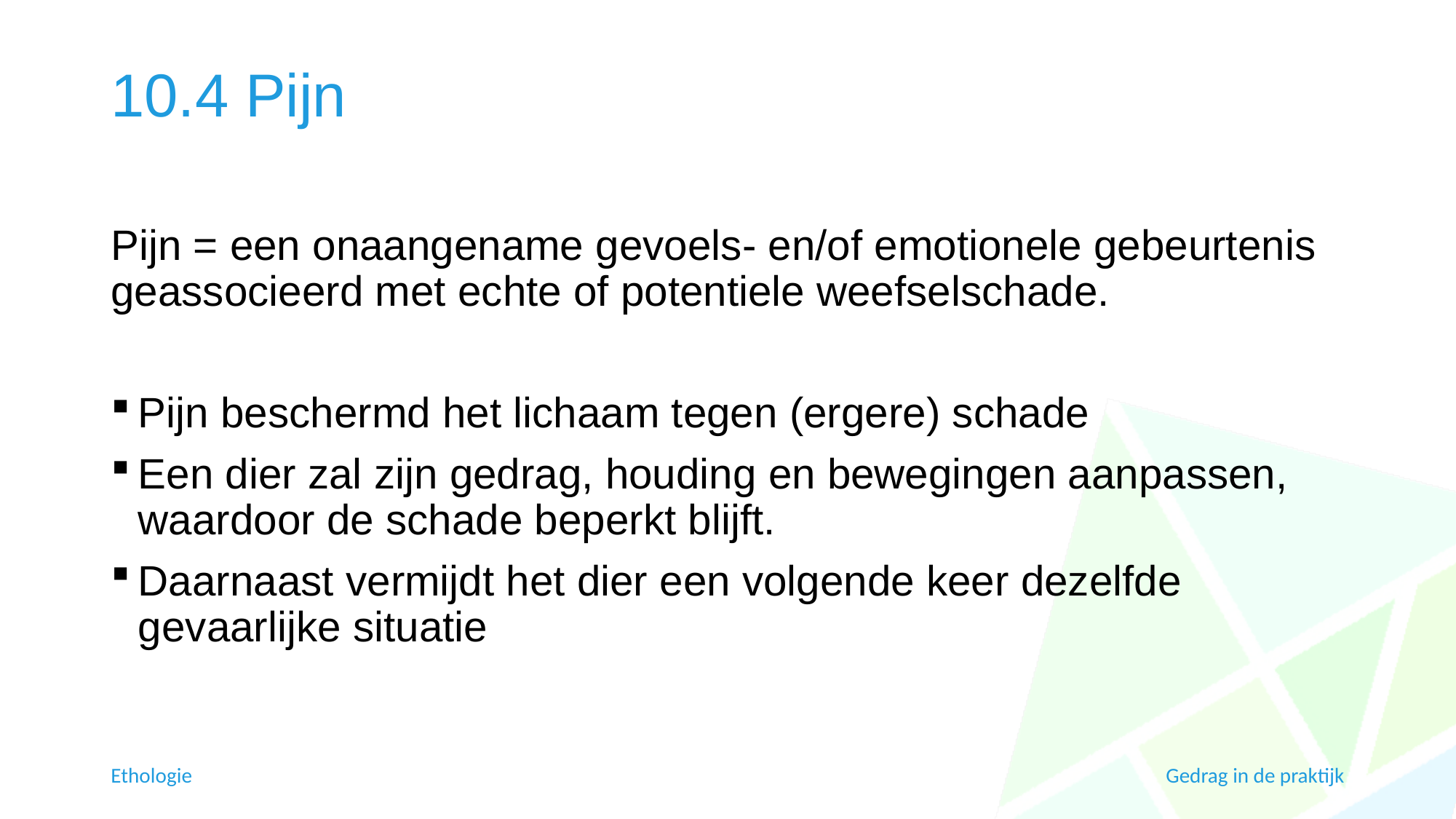

# 10.4 Pijn
Pijn = een onaangename gevoels- en/of emotionele gebeurtenis geassocieerd met echte of potentiele weefselschade.

Pijn beschermd het lichaam tegen (ergere) schade
Een dier zal zijn gedrag, houding en bewegingen aanpassen, waardoor de schade beperkt blijft.
Daarnaast vermijdt het dier een volgende keer dezelfde gevaarlijke situatie
Ethologie
Gedrag in de praktijk